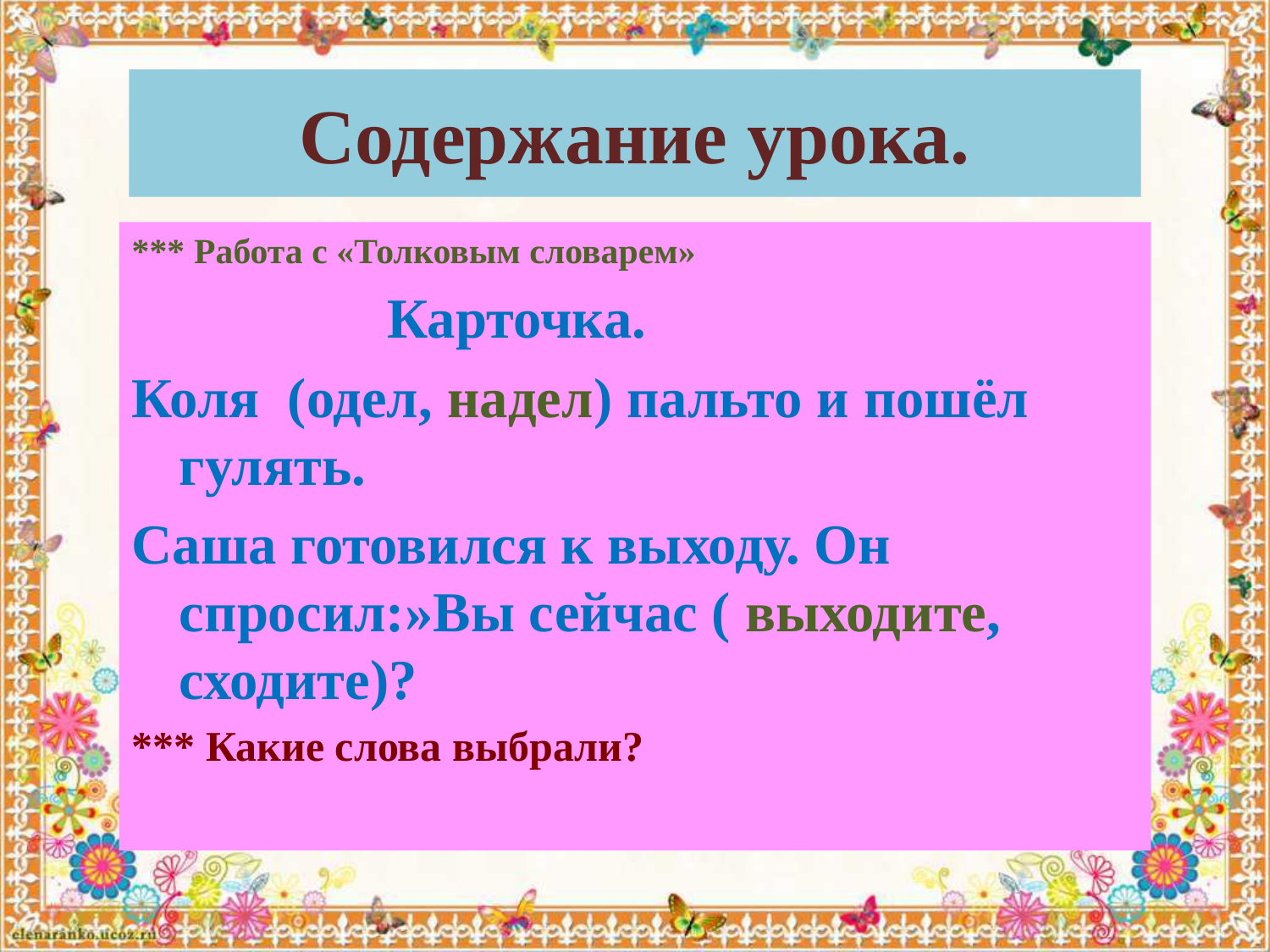

# Содержание урока.
*** Работа с «Толковым словарем»
                  Карточка.
Коля  (одел, надел) пальто и пошёл гулять.
Саша готовился к выходу. Он спросил:»Вы сейчас ( выходите, сходите)?
*** Какие слова выбрали?